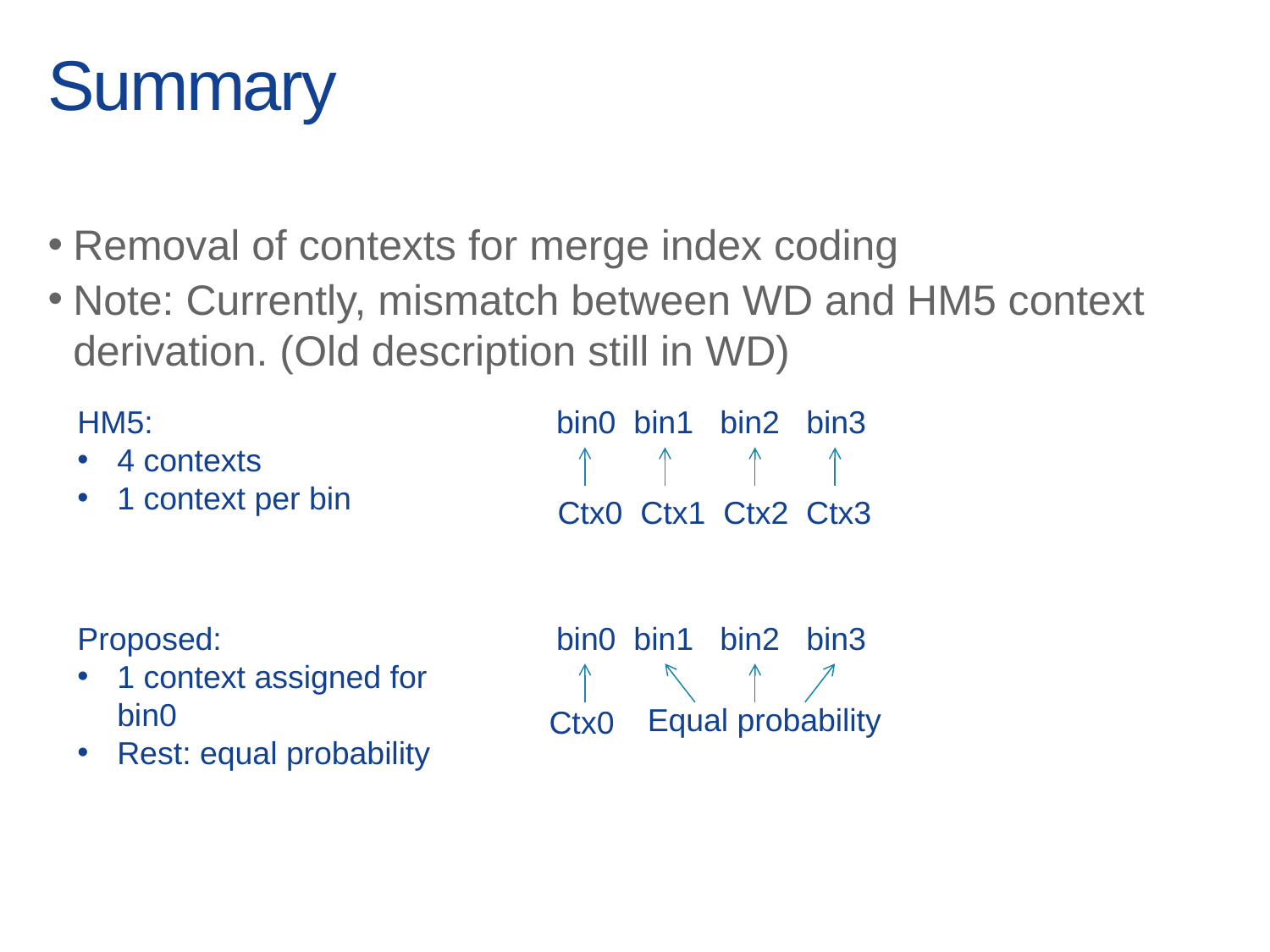

# Summary
Removal of contexts for merge index coding
Note: Currently, mismatch between WD and HM5 context derivation. (Old description still in WD)
HM5:
4 contexts
1 context per bin
 bin0  bin1   bin2   bin3
Ctx0  Ctx1  Ctx2  Ctx3
Proposed:
1 context assigned for bin0
Rest: equal probability
 bin0  bin1   bin2   bin3
Equal probability
Ctx0